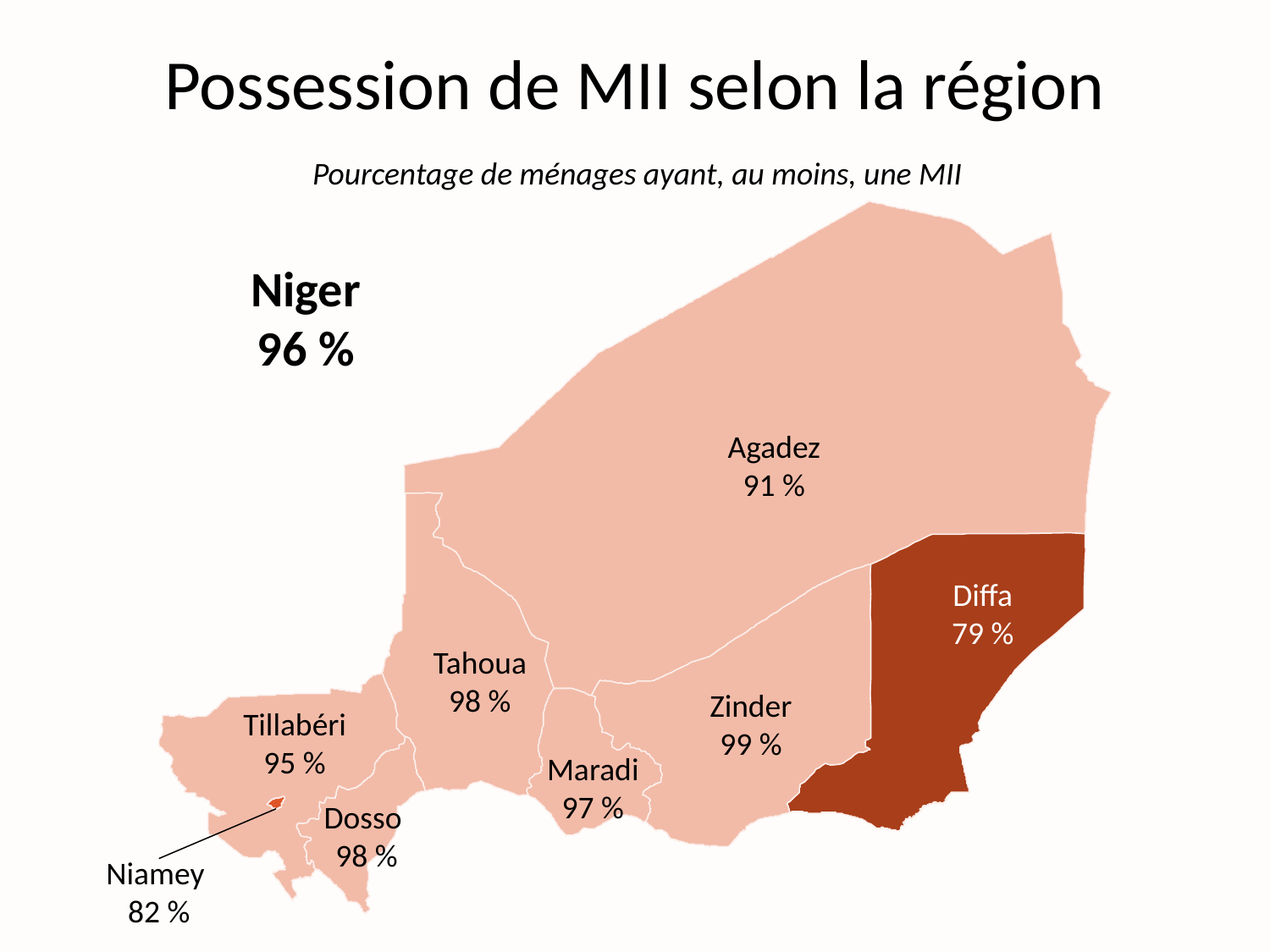

# Possession de MII selon la région
Pourcentage de ménages ayant, au moins, une MII

Niger
96 %
Agadez
91 %
Diffa
79 %
Tahoua
98 %
Zinder
99 %

Tillabéri
95 %
Maradi
97 %
Dosso
98 %
Niamey
82 %